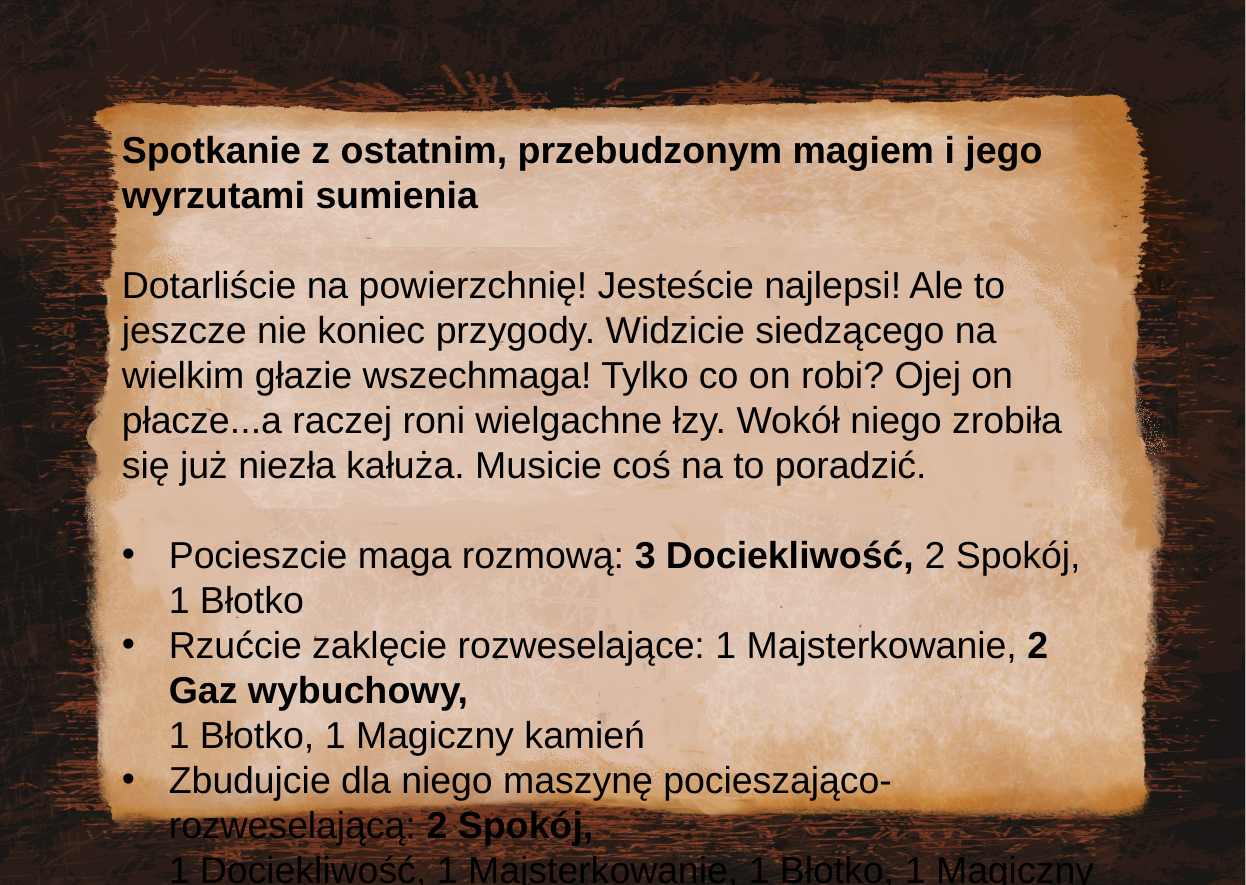

Spotkanie z ostatnim, przebudzonym magiem i jego wyrzutami sumienia

Dotarliście na powierzchnię! Jesteście najlepsi! Ale to jeszcze nie koniec przygody. Widzicie siedzącego na wielkim głazie wszechmaga! Tylko co on robi? Ojej on płacze...a raczej roni wielgachne łzy. Wokół niego zrobiła się już niezła kałuża. Musicie coś na to poradzić.

Pocieszcie maga rozmową: 3 Dociekliwość, 2 Spokój, 1 Błotko
Rzućcie zaklęcie rozweselające: 1 Majsterkowanie, 2 Gaz wybuchowy,
1 Błotko, 1 Magiczny kamień
Zbudujcie dla niego maszynę pocieszająco-rozweselającą: 2 Spokój,
1 Dociekliwość, 1 Majsterkowanie, 1 Błotko, 1 Magiczny kamień